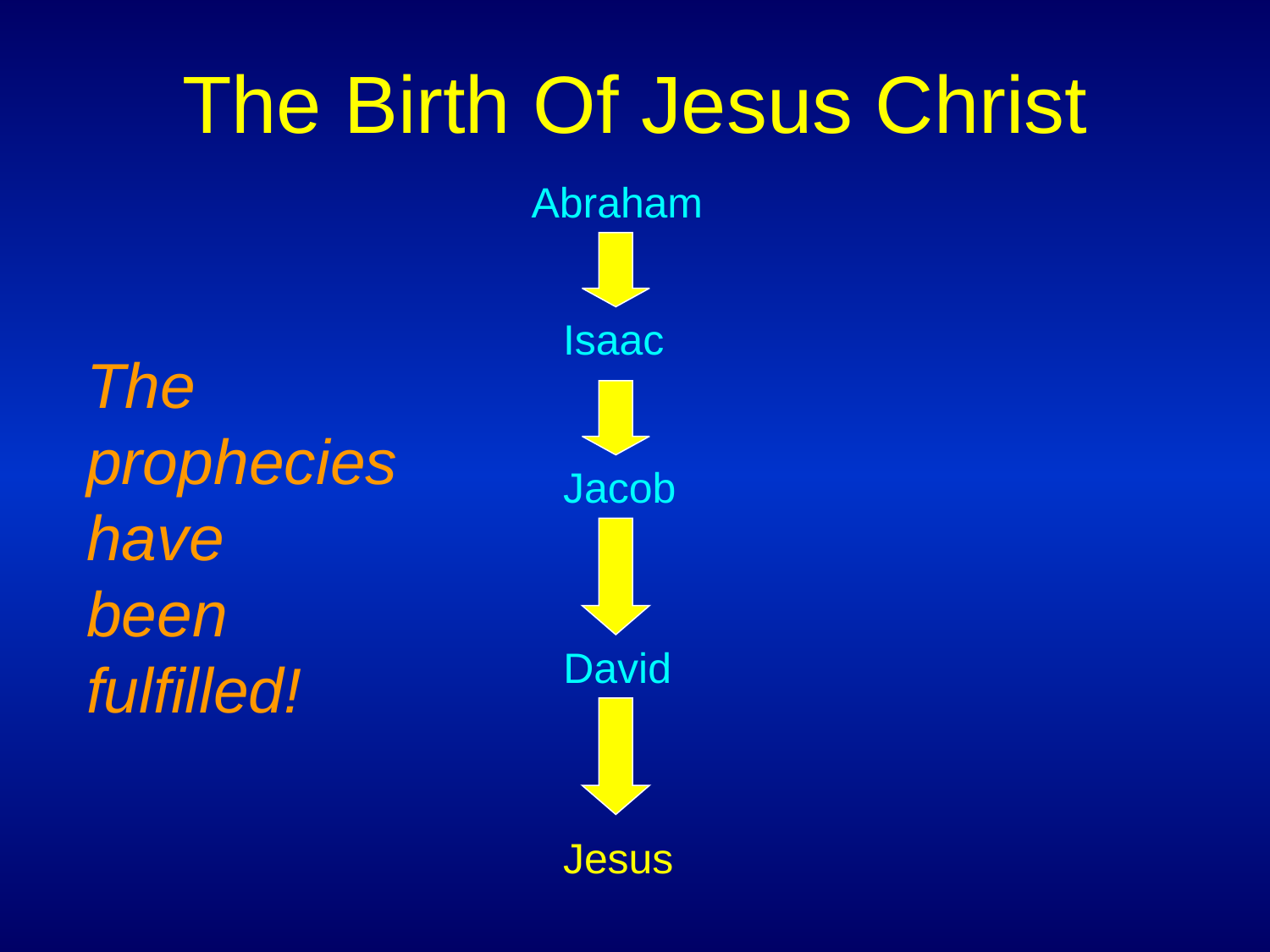

# The Birth Of Jesus Christ
Abraham

Isaac
The
prophecies
have
been
fulfilled!

Jacob

David

Jesus